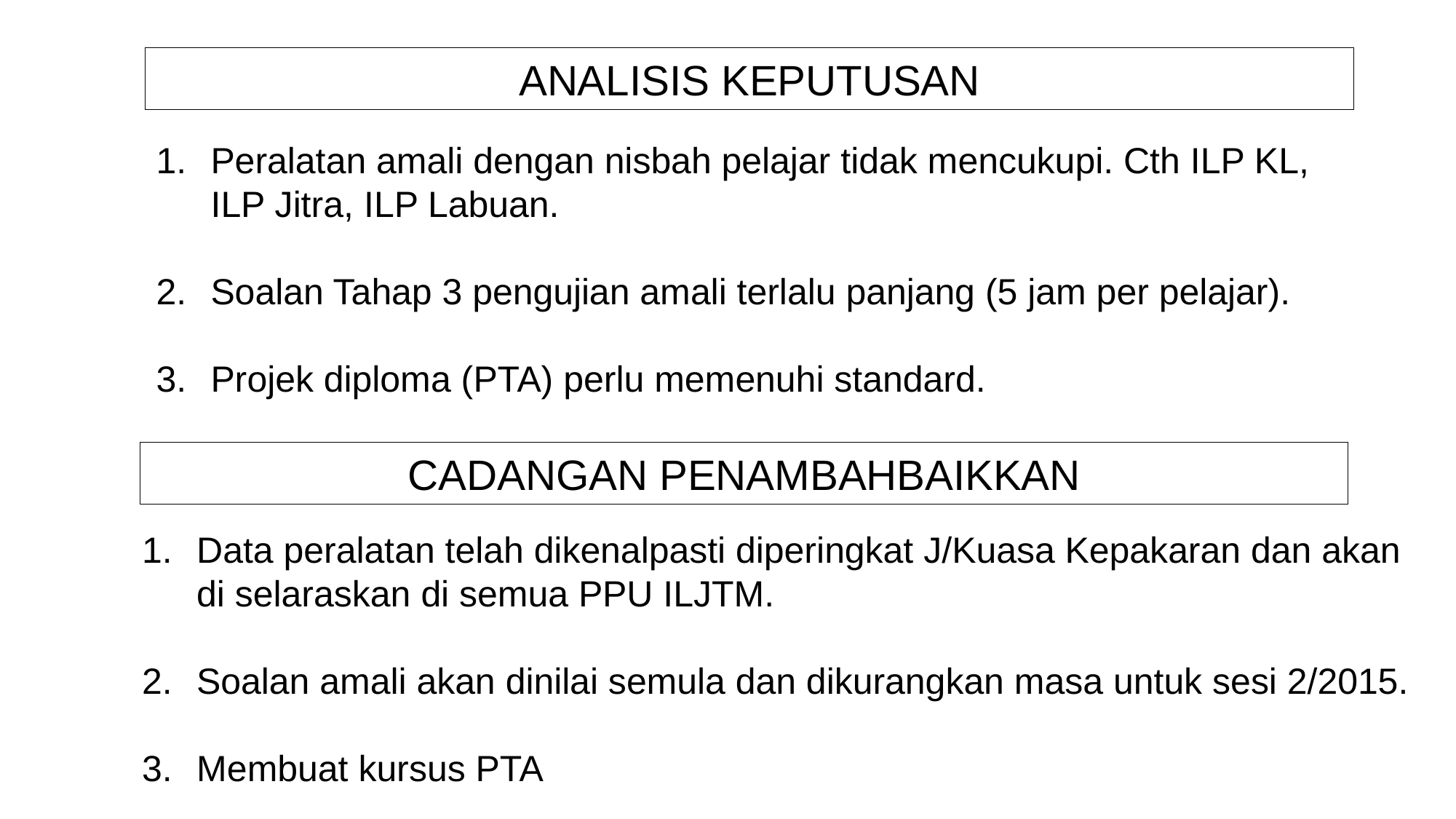

ANALISIS KEPUTUSAN
Peralatan amali dengan nisbah pelajar tidak mencukupi. Cth ILP KL, ILP Jitra, ILP Labuan.

Soalan Tahap 3 pengujian amali terlalu panjang (5 jam per pelajar).

Projek diploma (PTA) perlu memenuhi standard.

CADANGAN PENAMBAHBAIKKAN
Data peralatan telah dikenalpasti diperingkat J/Kuasa Kepakaran dan akan di selaraskan di semua PPU ILJTM.

Soalan amali akan dinilai semula dan dikurangkan masa untuk sesi 2/2015.

Membuat kursus PTA